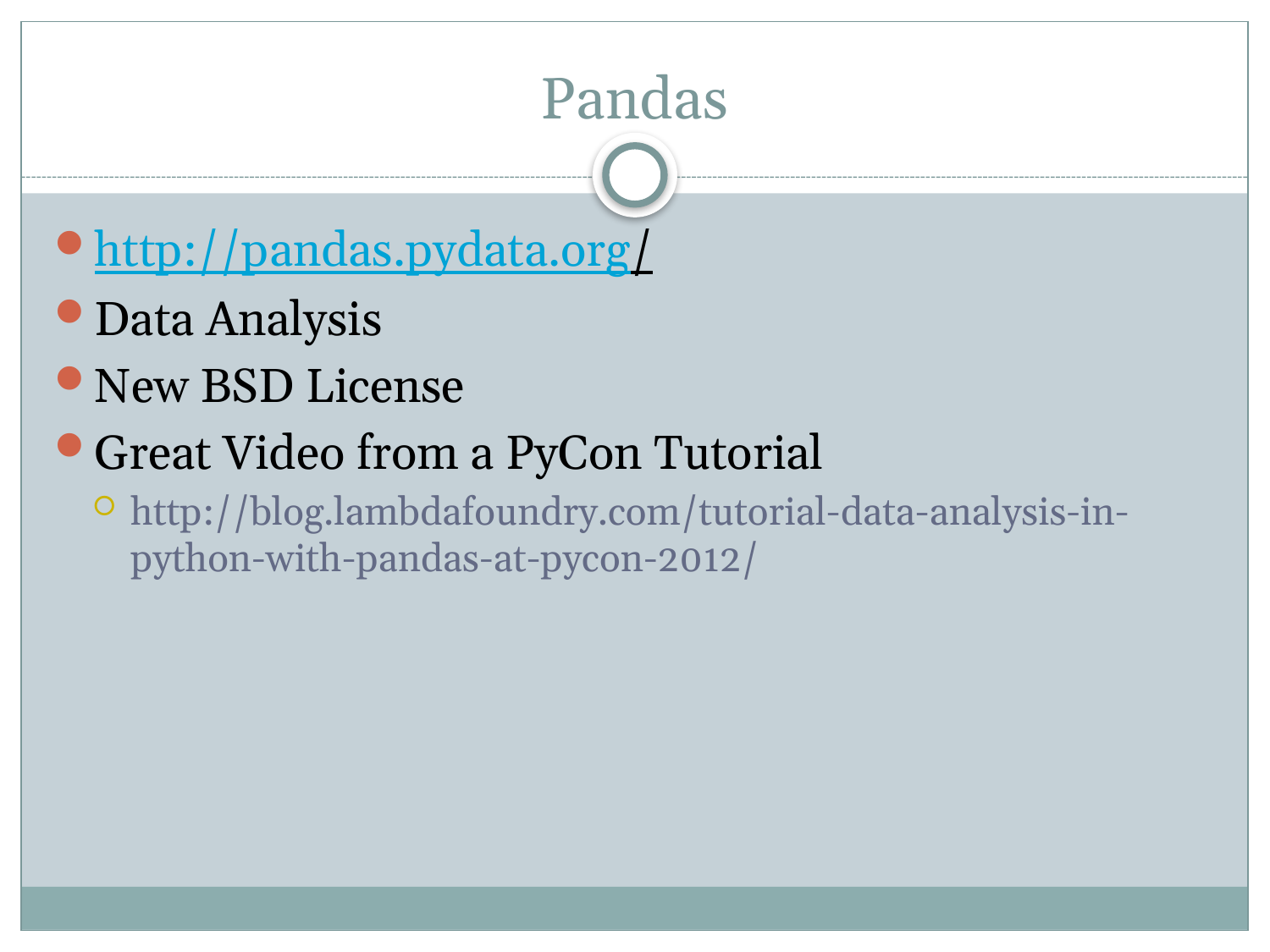

# Pandas
http://pandas.pydata.org/
Data Analysis
New BSD License
Great Video from a PyCon Tutorial
http://blog.lambdafoundry.com/tutorial-data-analysis-in-python-with-pandas-at-pycon-2012/